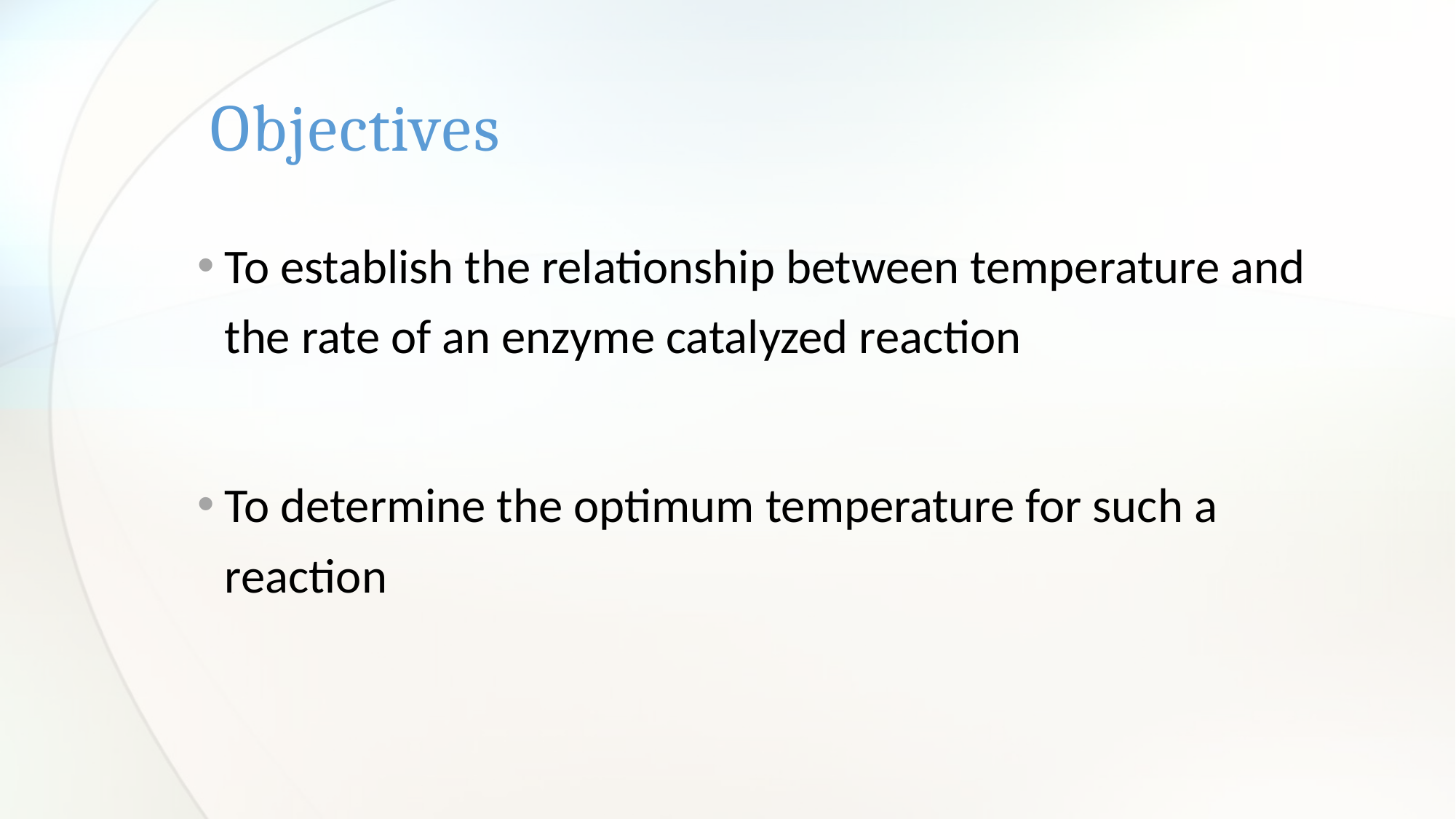

# Objectives
To establish the relationship between temperature and the rate of an enzyme catalyzed reaction

To determine the optimum temperature for such a reaction